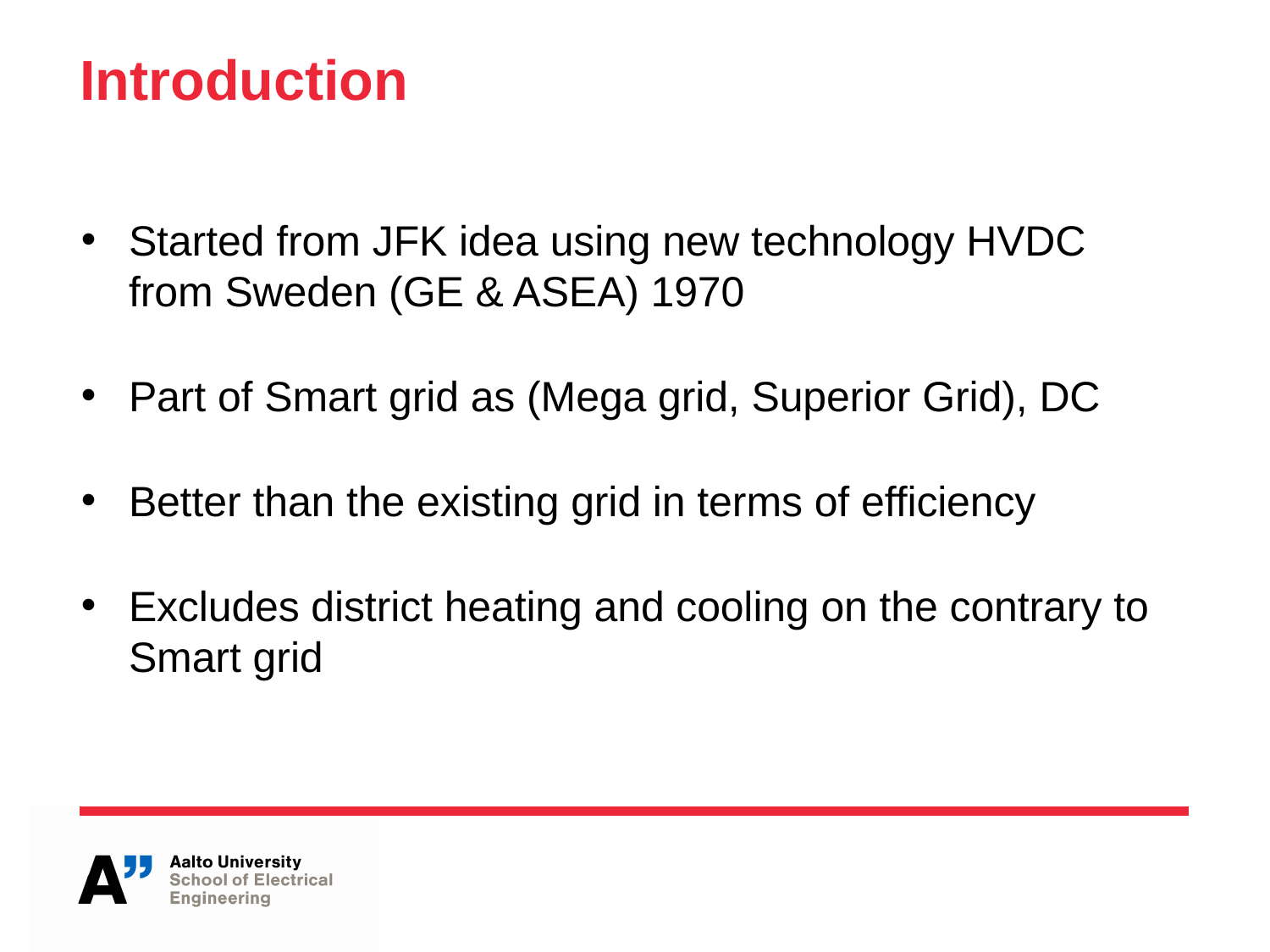

# Introduction
Started from JFK idea using new technology HVDC from Sweden (GE & ASEA) 1970

Part of Smart grid as (Mega grid, Superior Grid), DC

Better than the existing grid in terms of efficiency

Excludes district heating and cooling on the contrary to Smart grid